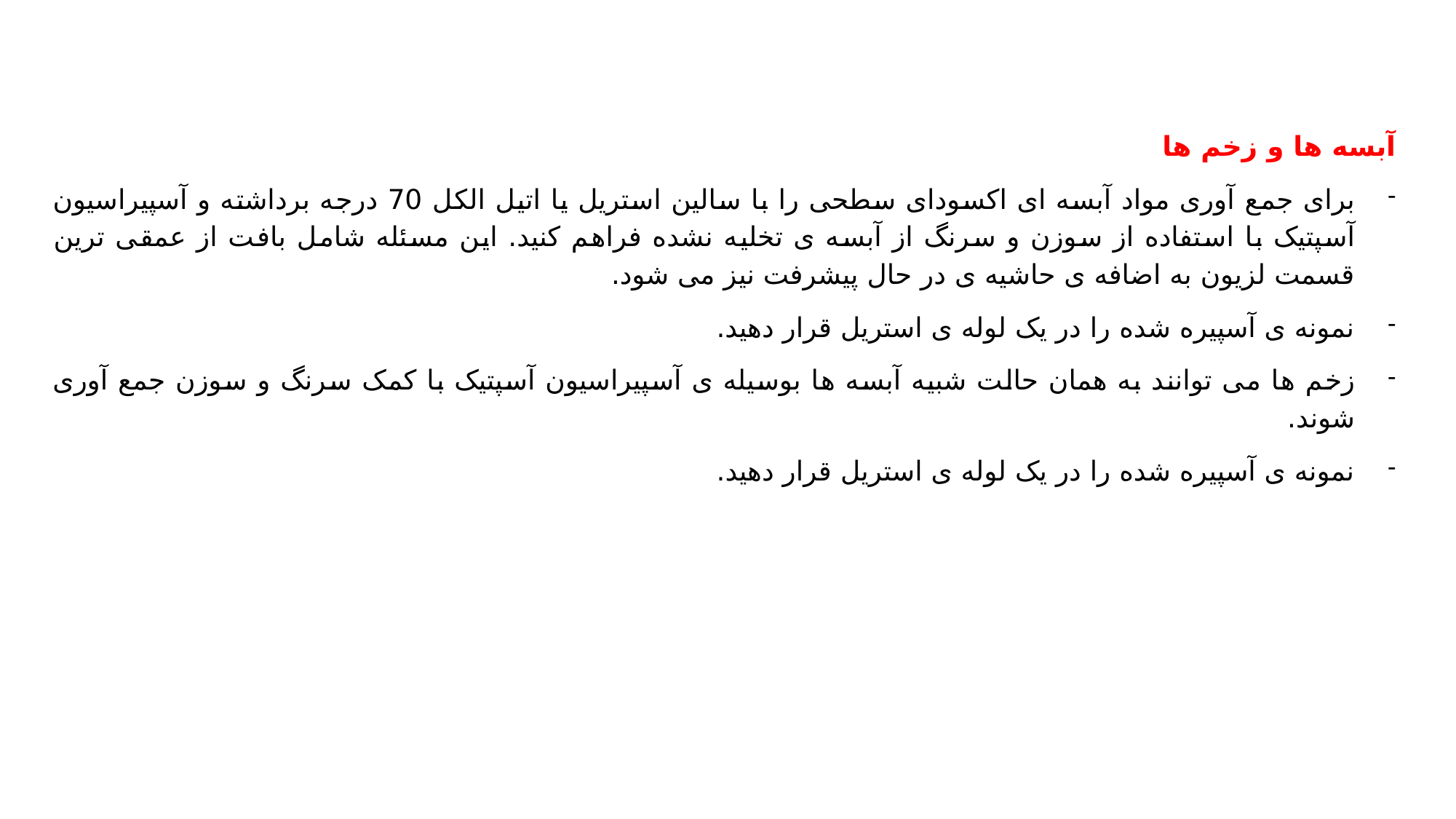

آبسه ها و زخم ها
برای جمع آوری مواد آبسه ای اکسودای سطحی را با سالین استریل یا اتیل الکل 70 درجه برداشته و آسپیراسیون آسپتیک با استفاده از سوزن و سرنگ از آبسه ی تخلیه نشده فراهم کنید. این مسئله شامل بافت از عمقی ترین قسمت لزیون به اضافه ی حاشیه ی در حال پیشرفت نیز می شود.
نمونه ی آسپیره شده را در یک لوله ی استریل قرار دهید.
زخم ها می توانند به همان حالت شبیه آبسه ها بوسیله ی آسپیراسیون آسپتیک با کمک سرنگ و سوزن جمع آوری شوند.
نمونه ی آسپیره شده را در یک لوله ی استریل قرار دهید.